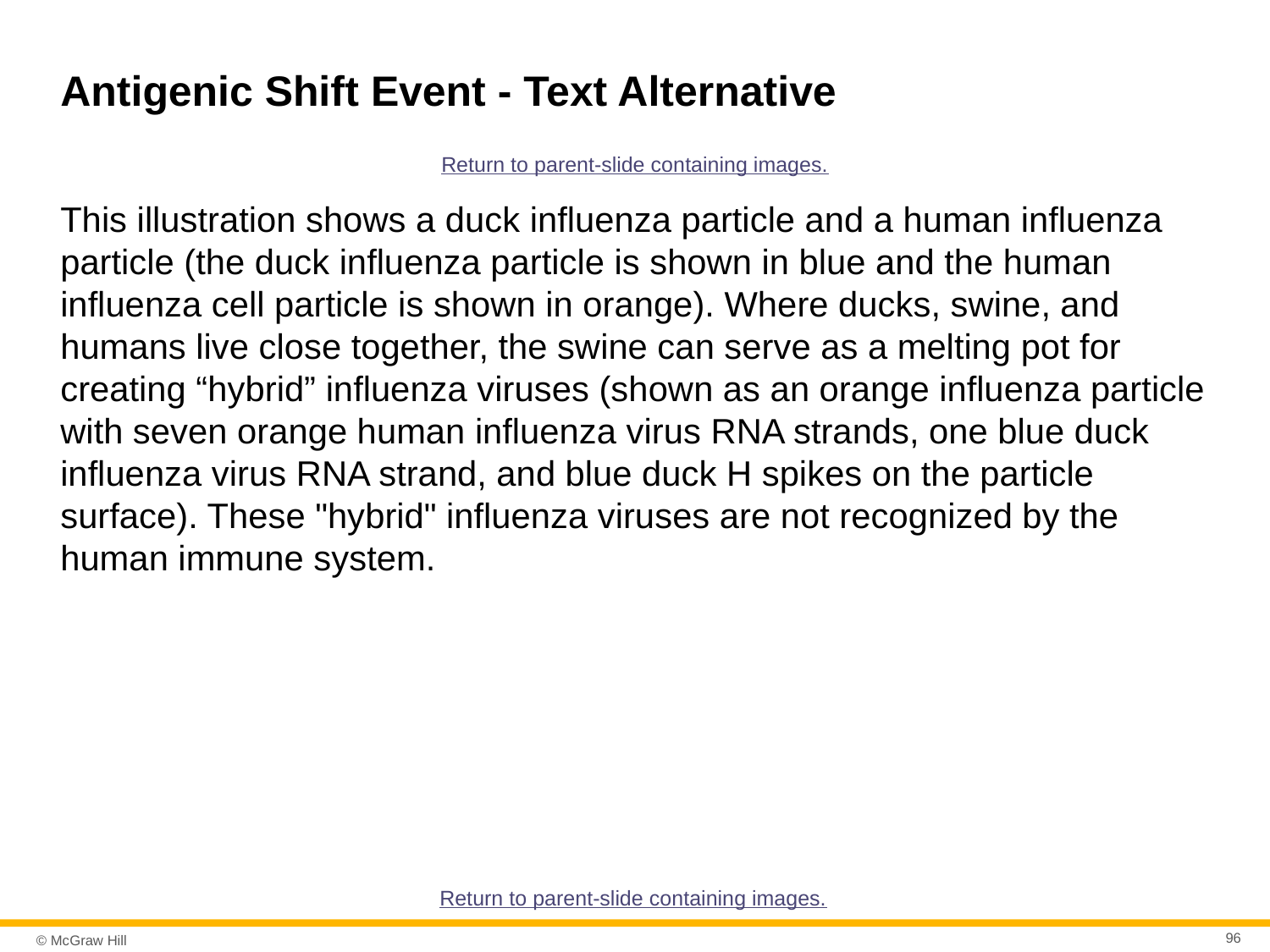

# Antigenic Shift Event - Text Alternative
Return to parent-slide containing images.
This illustration shows a duck influenza particle and a human influenza particle (the duck influenza particle is shown in blue and the human influenza cell particle is shown in orange). Where ducks, swine, and humans live close together, the swine can serve as a melting pot for creating “hybrid” influenza viruses (shown as an orange influenza particle with seven orange human influenza virus RNA strands, one blue duck influenza virus RNA strand, and blue duck H spikes on the particle surface). These "hybrid" influenza viruses are not recognized by the human immune system.
Return to parent-slide containing images.